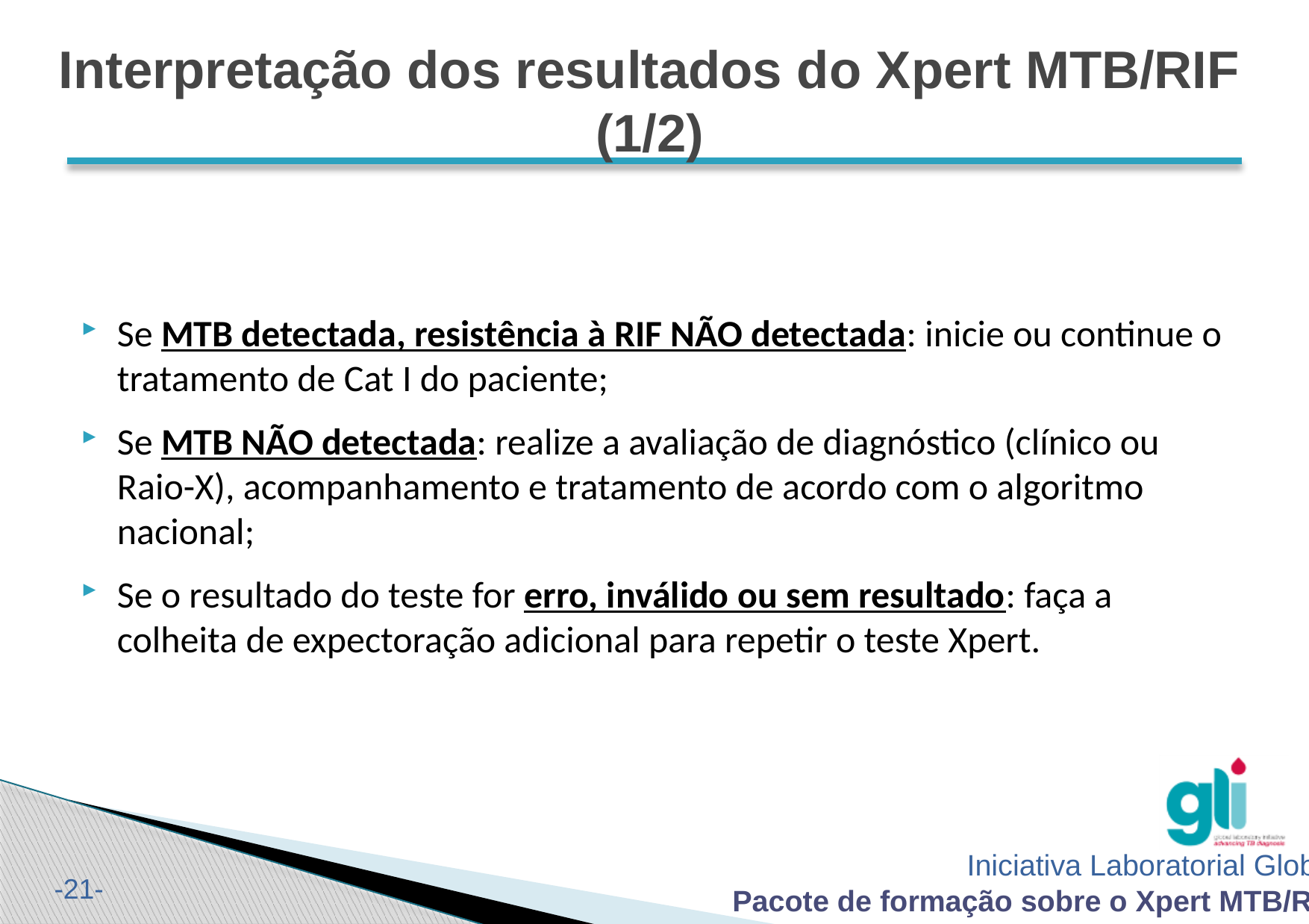

# Interpretação dos resultados do Xpert MTB/RIF (1/2)
Se MTB detectada, resistência à RIF NÃO detectada: inicie ou continue o tratamento de Cat I do paciente;
Se MTB NÃO detectada: realize a avaliação de diagnóstico (clínico ou Raio-X), acompanhamento e tratamento de acordo com o algoritmo nacional;
Se o resultado do teste for erro, inválido ou sem resultado: faça a colheita de expectoração adicional para repetir o teste Xpert.